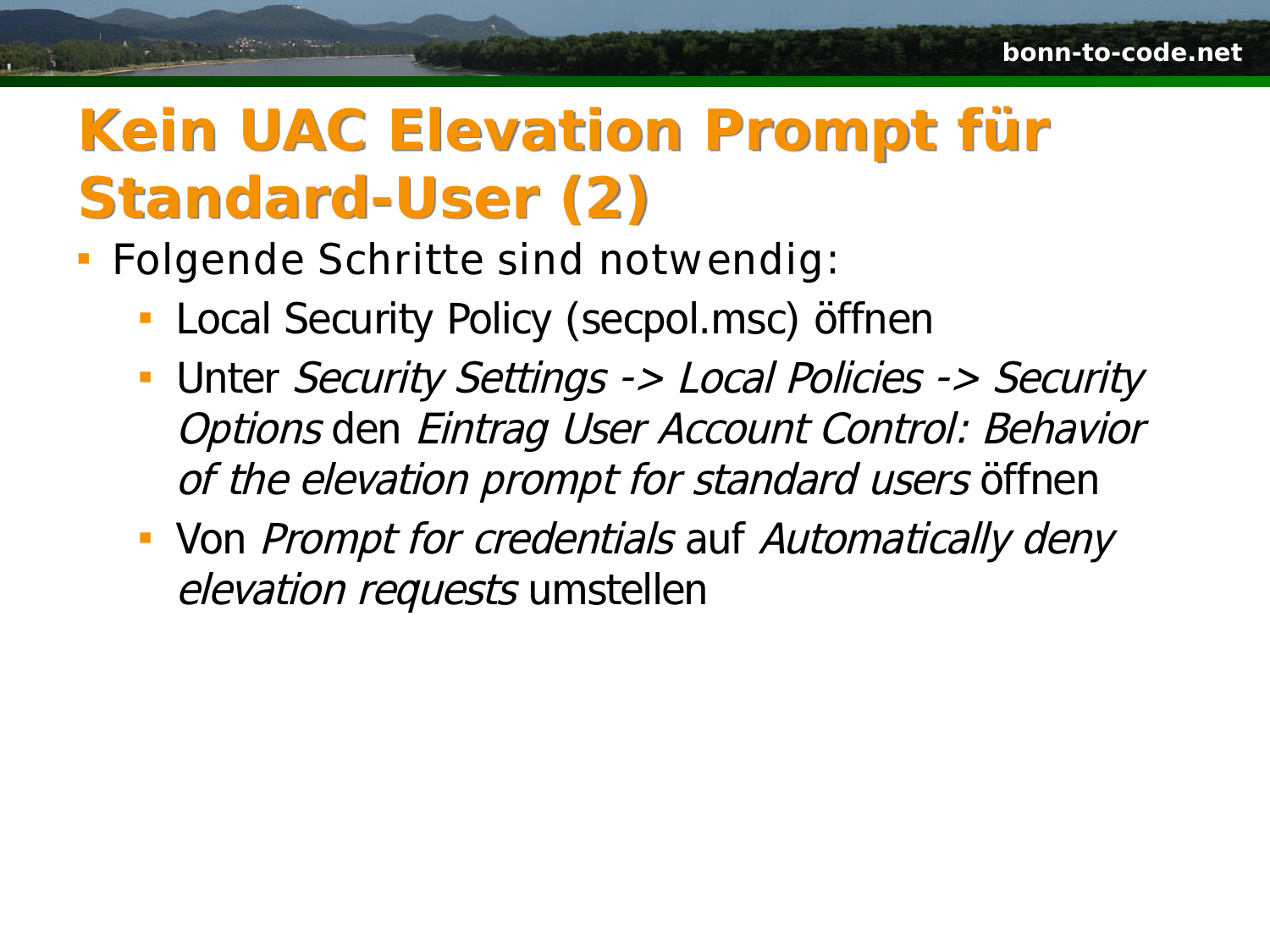

# Kein UAC Elevation Prompt für Standard-User (2)
Folgende Schritte sind notwendig:
Local Security Policy (secpol.msc) öffnen
Unter Security Settings -> Local Policies -> Security Options den Eintrag User Account Control: Behavior of the elevation prompt for standard users öffnen
Von Prompt for credentials auf Automatically deny elevation requests umstellen